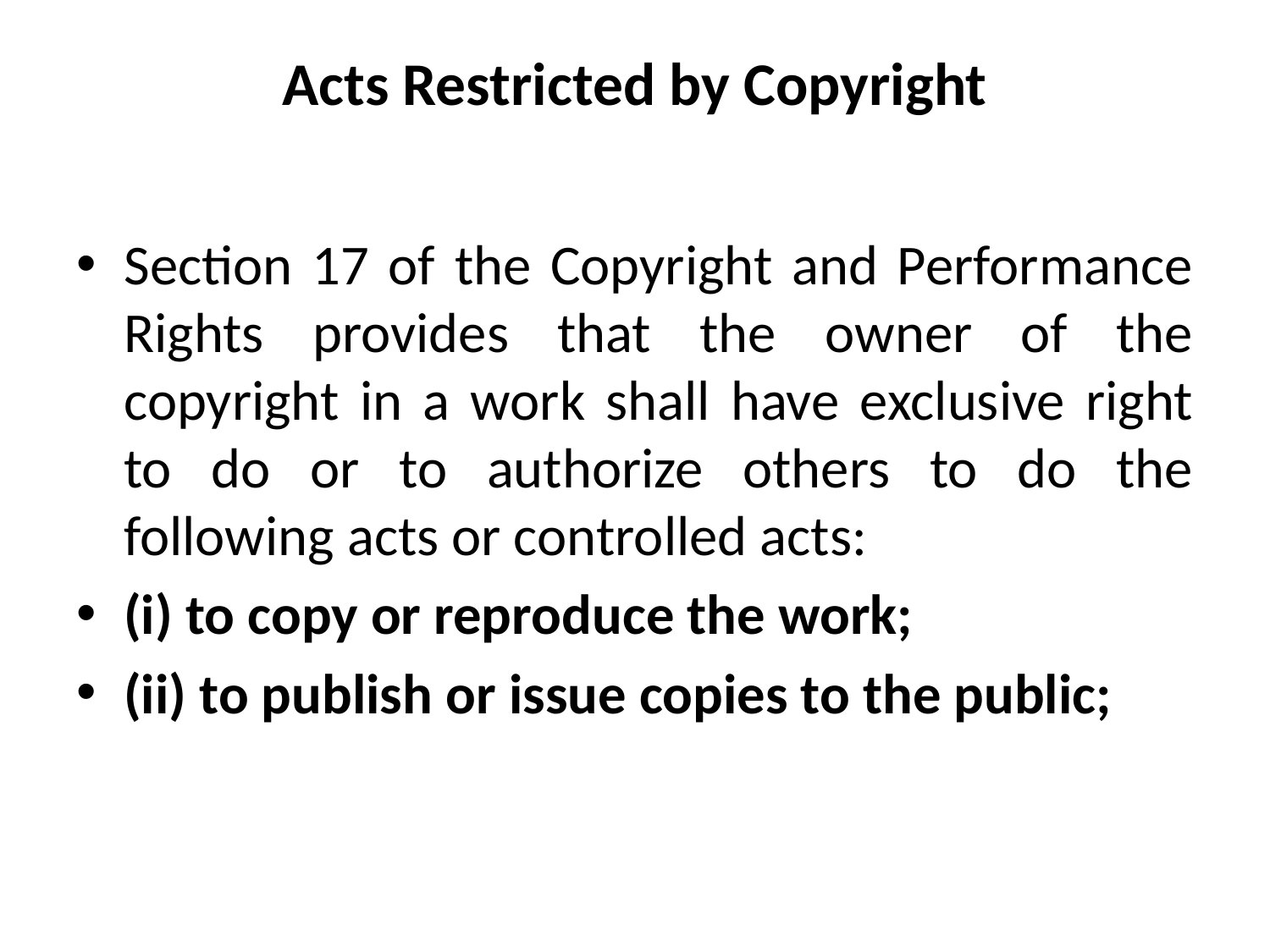

# Acts Restricted by Copyright
Section 17 of the Copyright and Performance Rights provides that the owner of the copyright in a work shall have exclusive right to do or to authorize others to do the following acts or controlled acts:
(i) to copy or reproduce the work;
(ii) to publish or issue copies to the public;